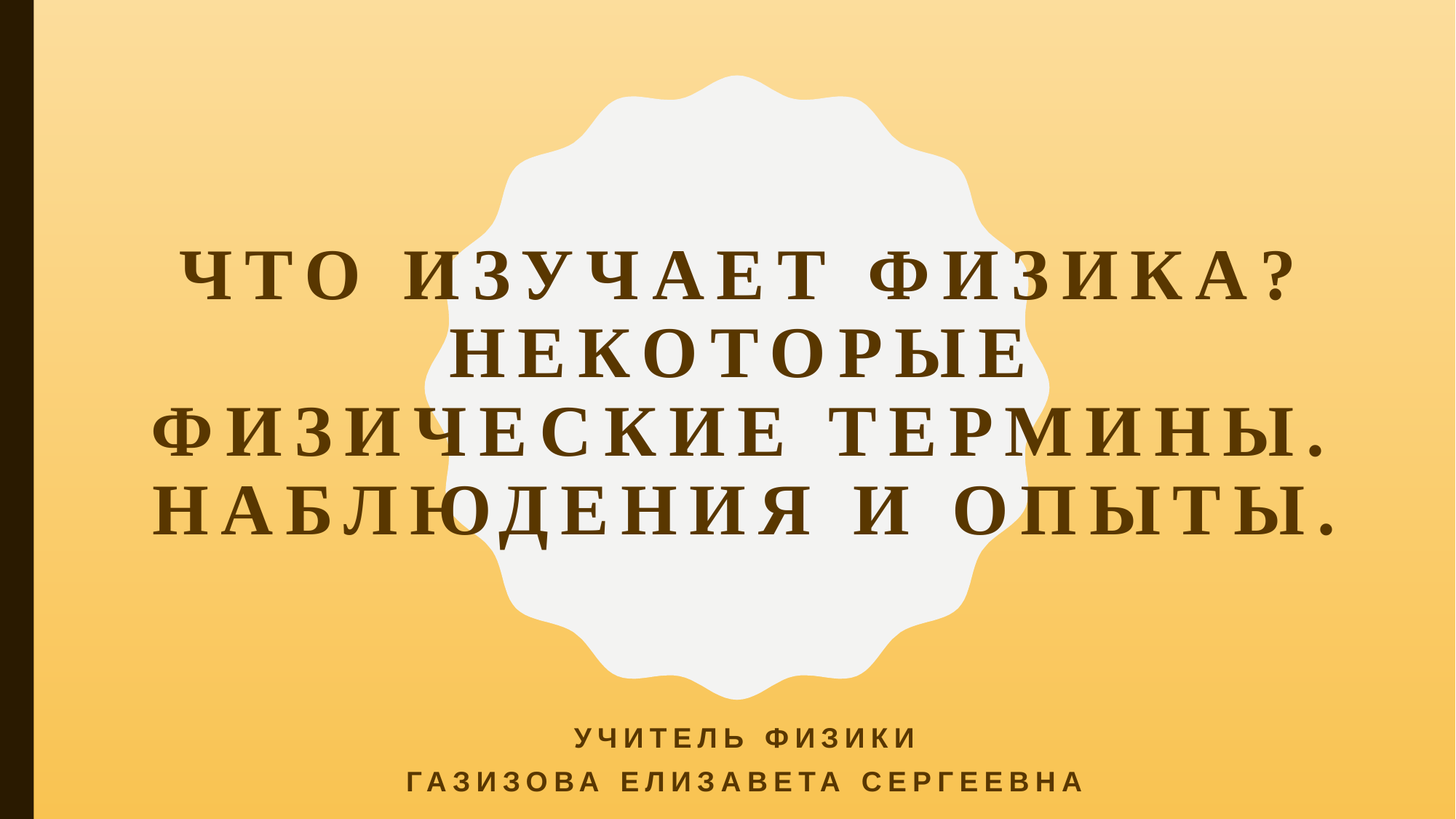

# Что изучает физика? Некоторые физические термины. наблюдения и опыты.
Учитель физики
Газизова Елизавета Сергеевна